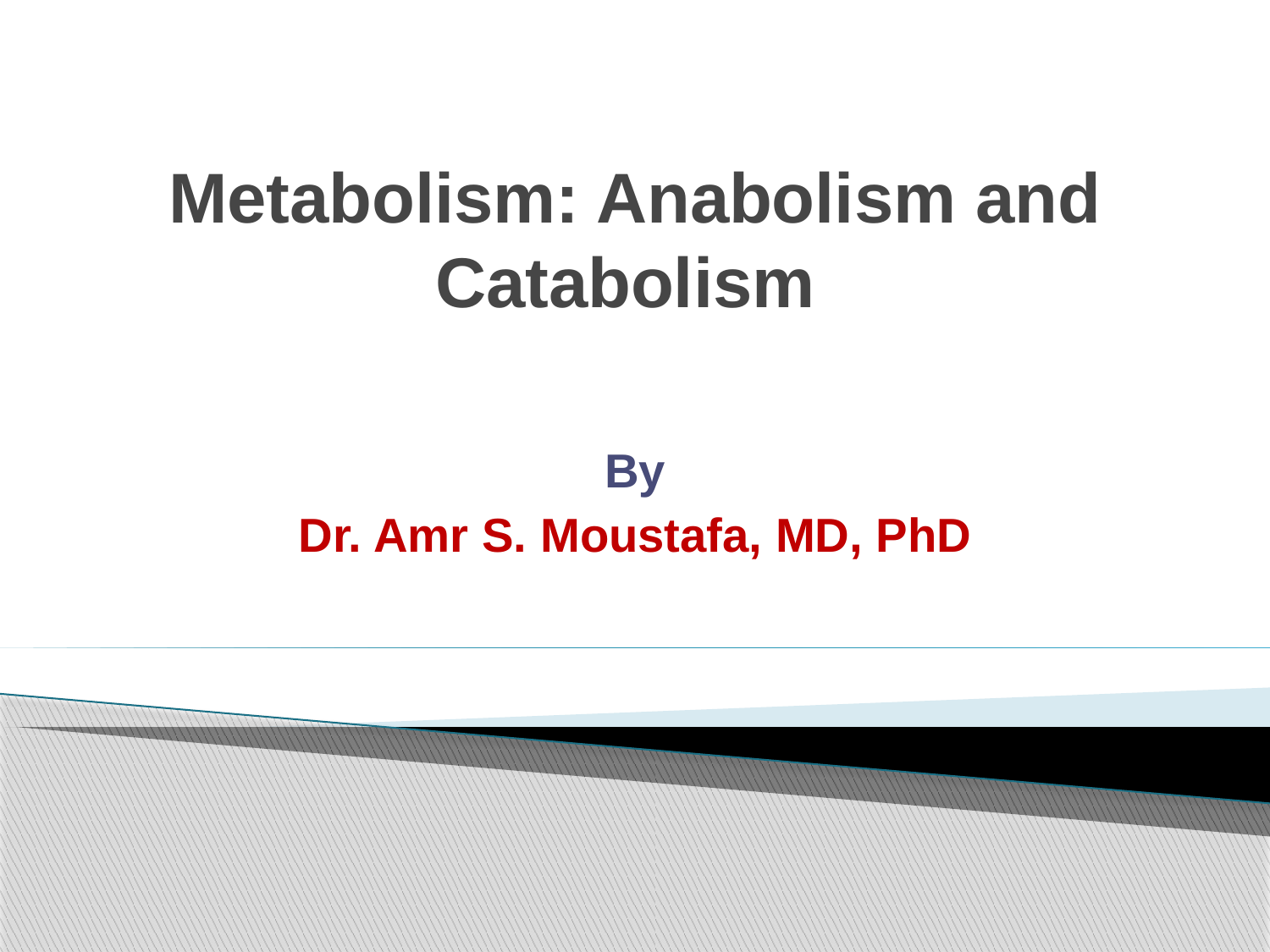

# Metabolism: Anabolism and Catabolism
By
Dr. Amr S. Moustafa, MD, PhD